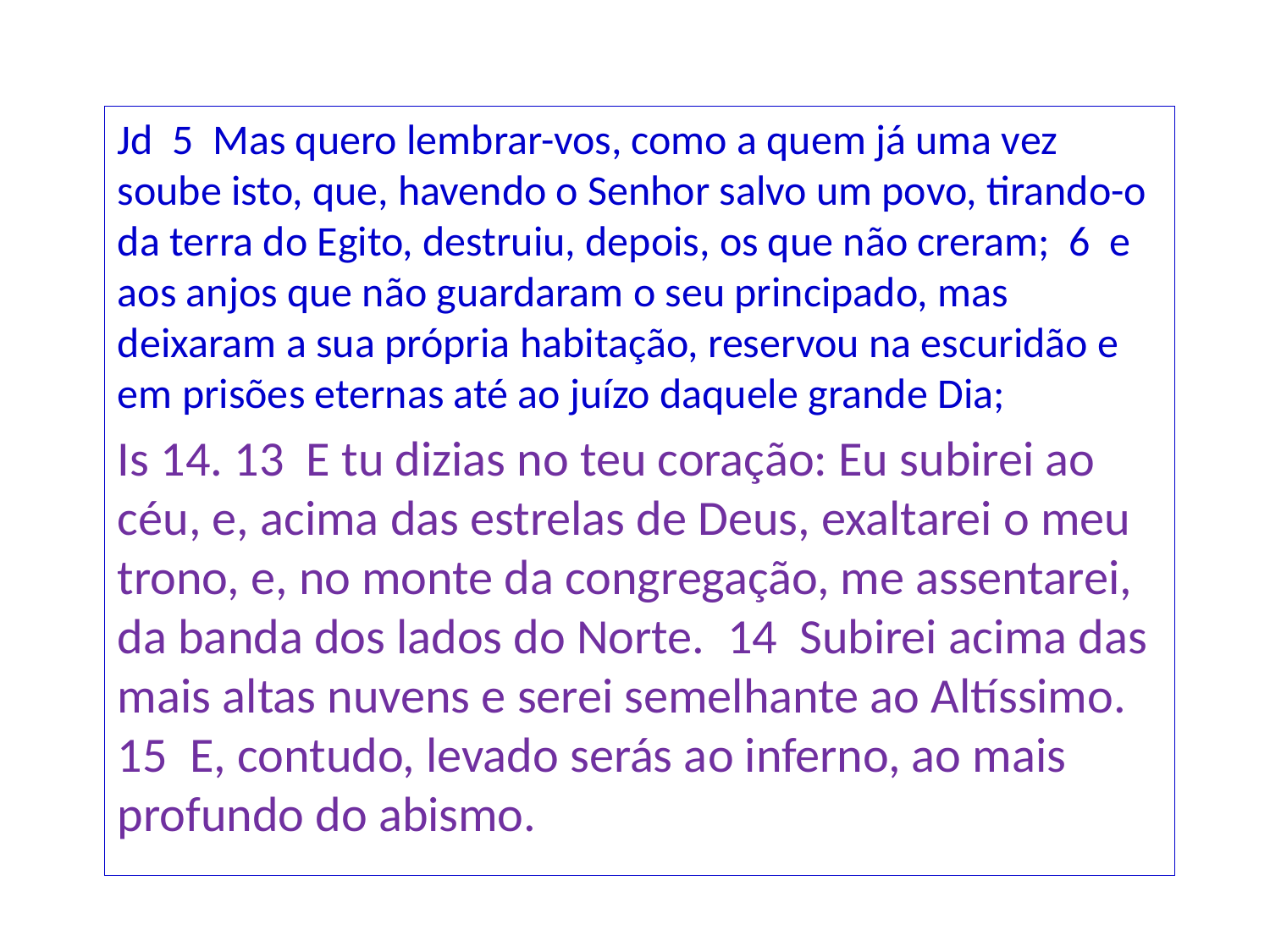

Jd  5  Mas quero lembrar-vos, como a quem já uma vez soube isto, que, havendo o Senhor salvo um povo, tirando-o da terra do Egito, destruiu, depois, os que não creram;  6  e aos anjos que não guardaram o seu principado, mas deixaram a sua própria habitação, reservou na escuridão e em prisões eternas até ao juízo daquele grande Dia;
Is 14. 13  E tu dizias no teu coração: Eu subirei ao céu, e, acima das estrelas de Deus, exaltarei o meu trono, e, no monte da congregação, me assentarei, da banda dos lados do Norte.  14  Subirei acima das mais altas nuvens e serei semelhante ao Altíssimo.  15  E, contudo, levado serás ao inferno, ao mais profundo do abismo.